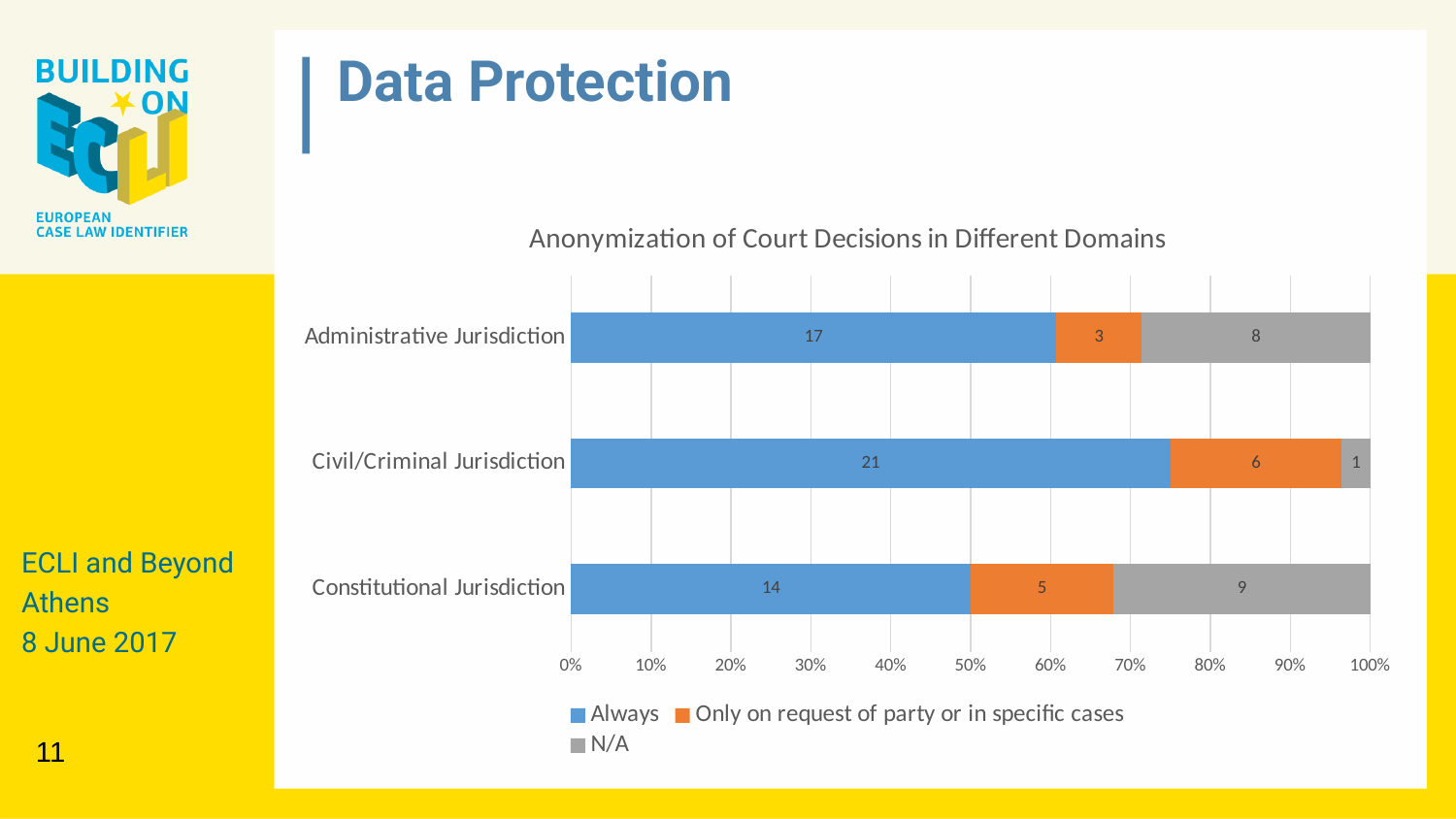

Data Protection

### Chart: Anonymization of Court Decisions in Different Domains

| Category | Always | Only on request of party or in specific cases | N/A |
|---|---|---|---|
| Constitutional Jurisdiction | 14.0 | 5.0 | 9.0 |
| Civil/Criminal Jurisdiction | 21.0 | 6.0 | 1.0 |
| Administrative Jurisdiction | 17.0 | 3.0 | 8.0 |
ECLI and Beyond
Athens
8 June 2017
11